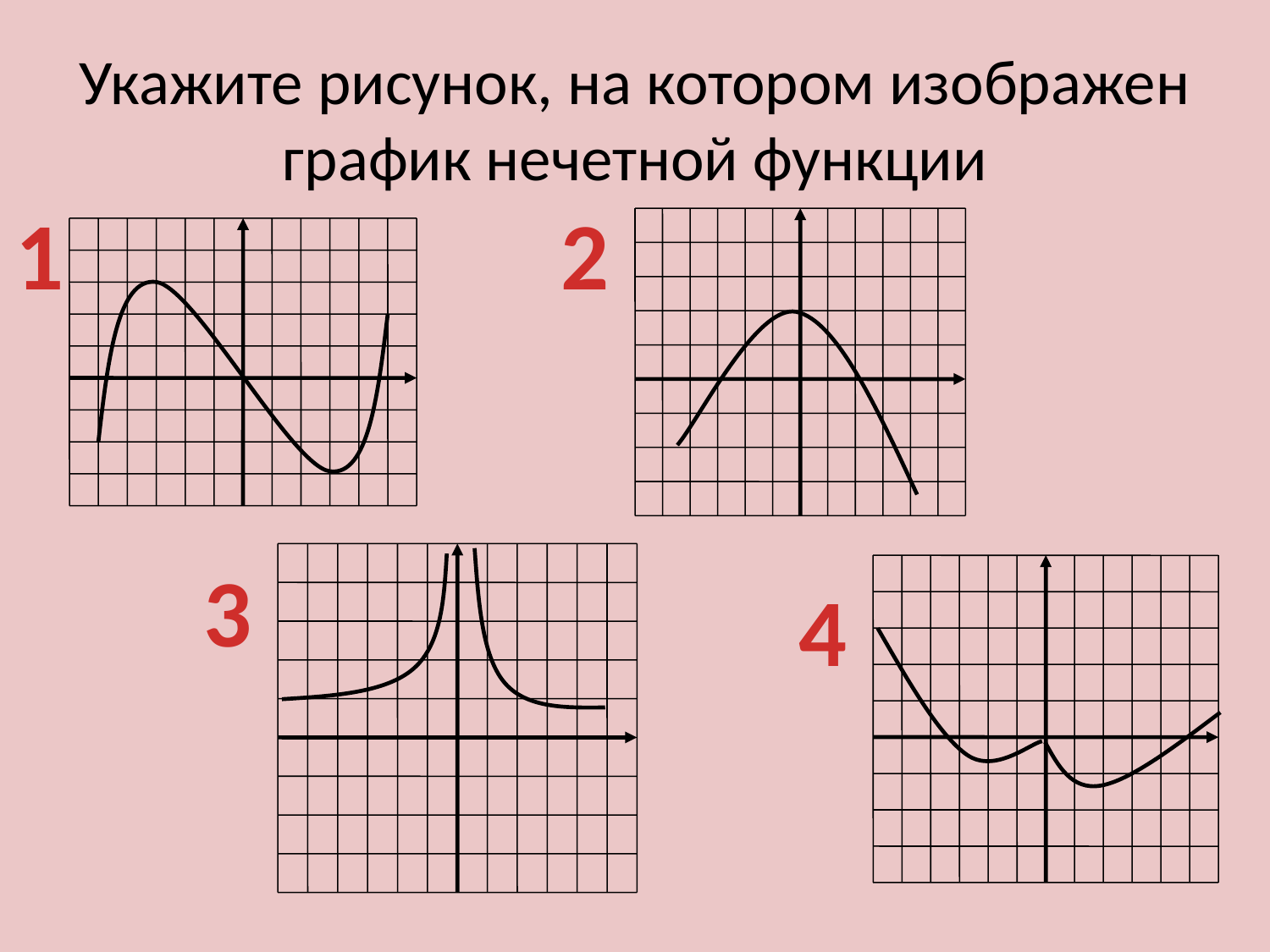

# Укажите рисунок, на котором изображен график нечетной функции
1
2

3

4